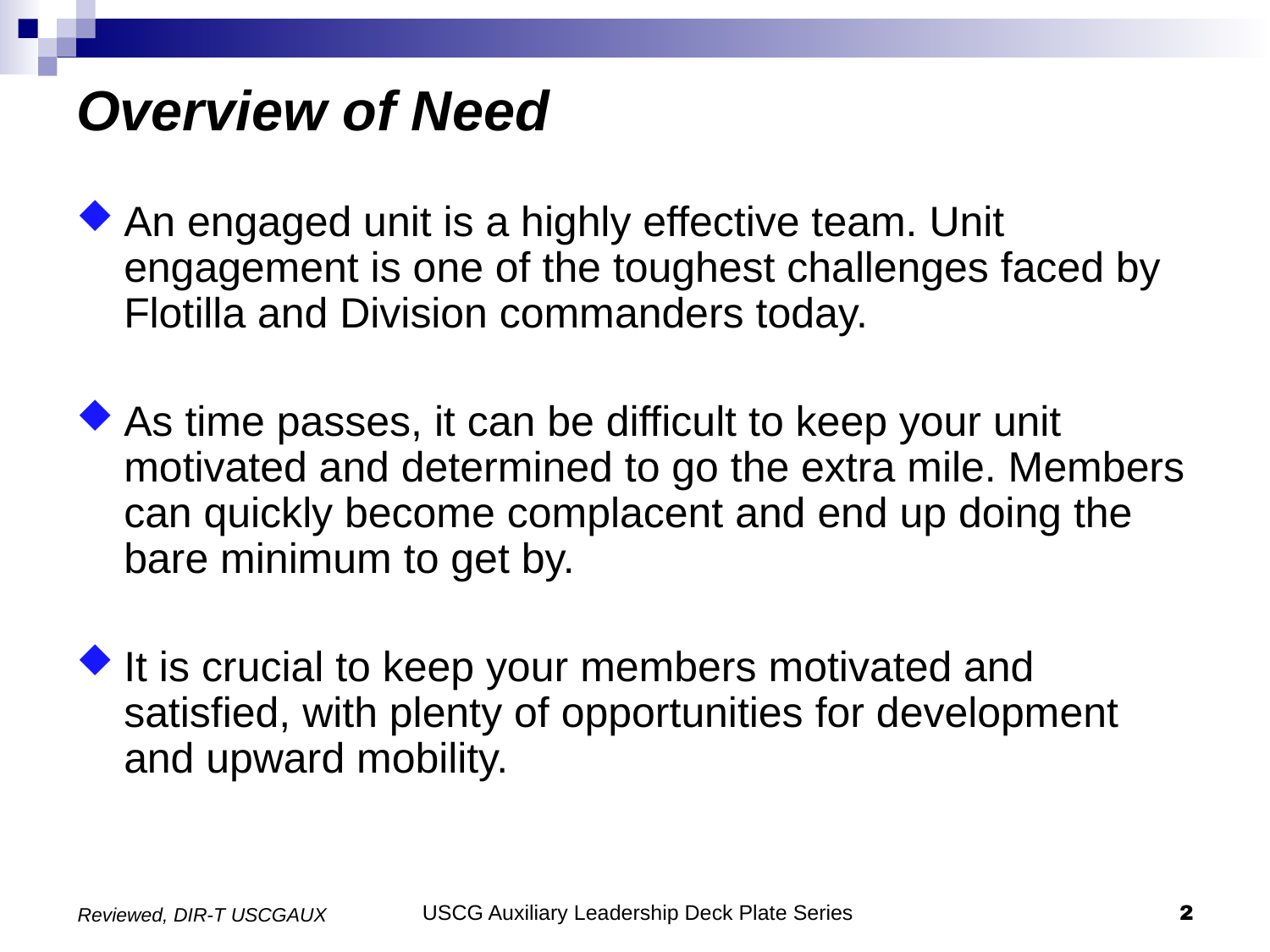

# Overview of Need
An engaged unit is a highly effective team. Unit engagement is one of the toughest challenges faced by Flotilla and Division commanders today.

As time passes, it can be difficult to keep your unit motivated and determined to go the extra mile. Members can quickly become complacent and end up doing the bare minimum to get by.

It is crucial to keep your members motivated and satisfied, with plenty of opportunities for development and upward mobility.

2
Reviewed, DIR-T USCGAUX
USCG Auxiliary Leadership Deck Plate Series